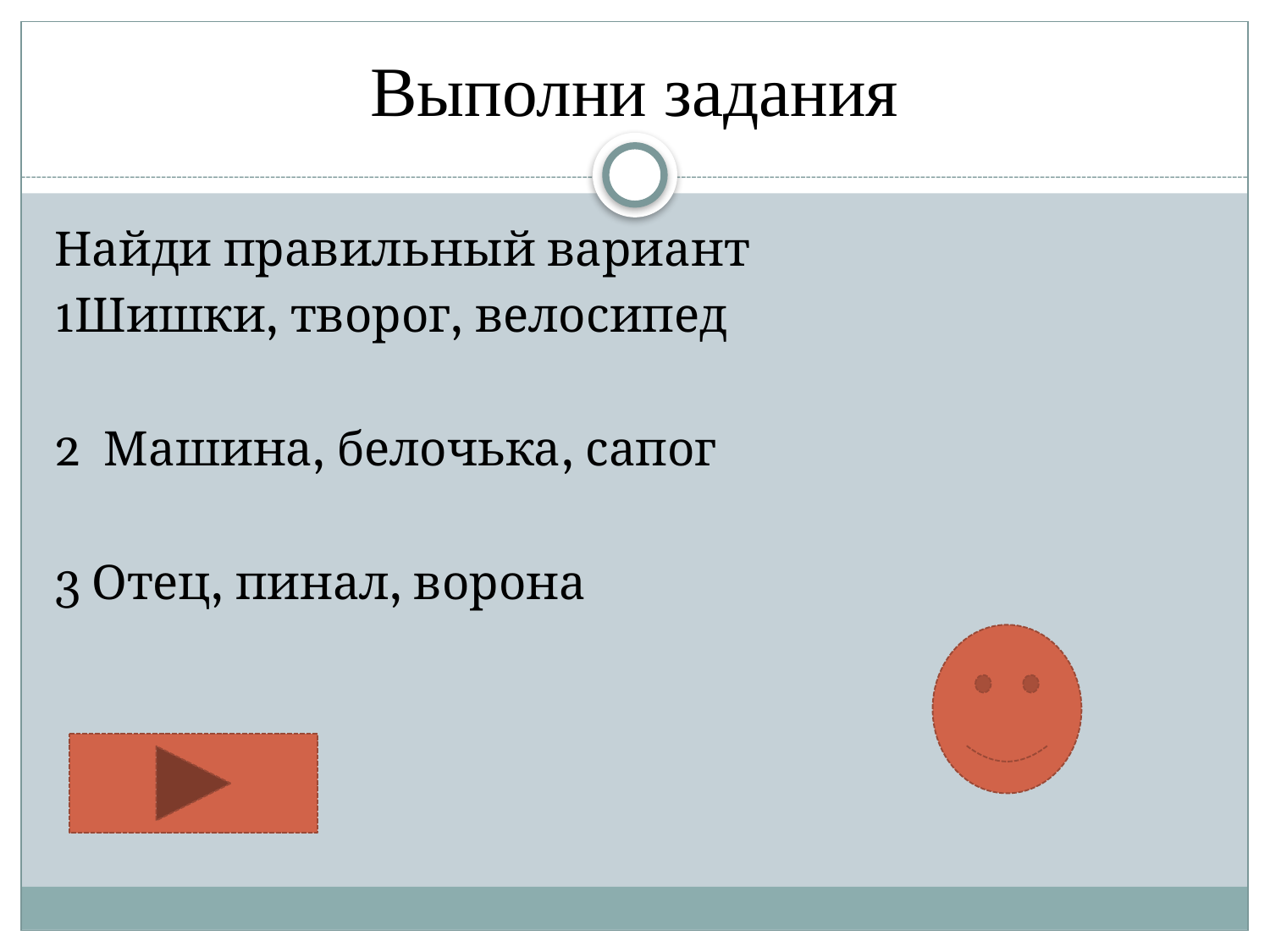

# Выполни задания
Найди правильный вариант
1Шишки, творог, велосипед

2  Машина, белочька, сапог

3 Отец, пинал, ворона